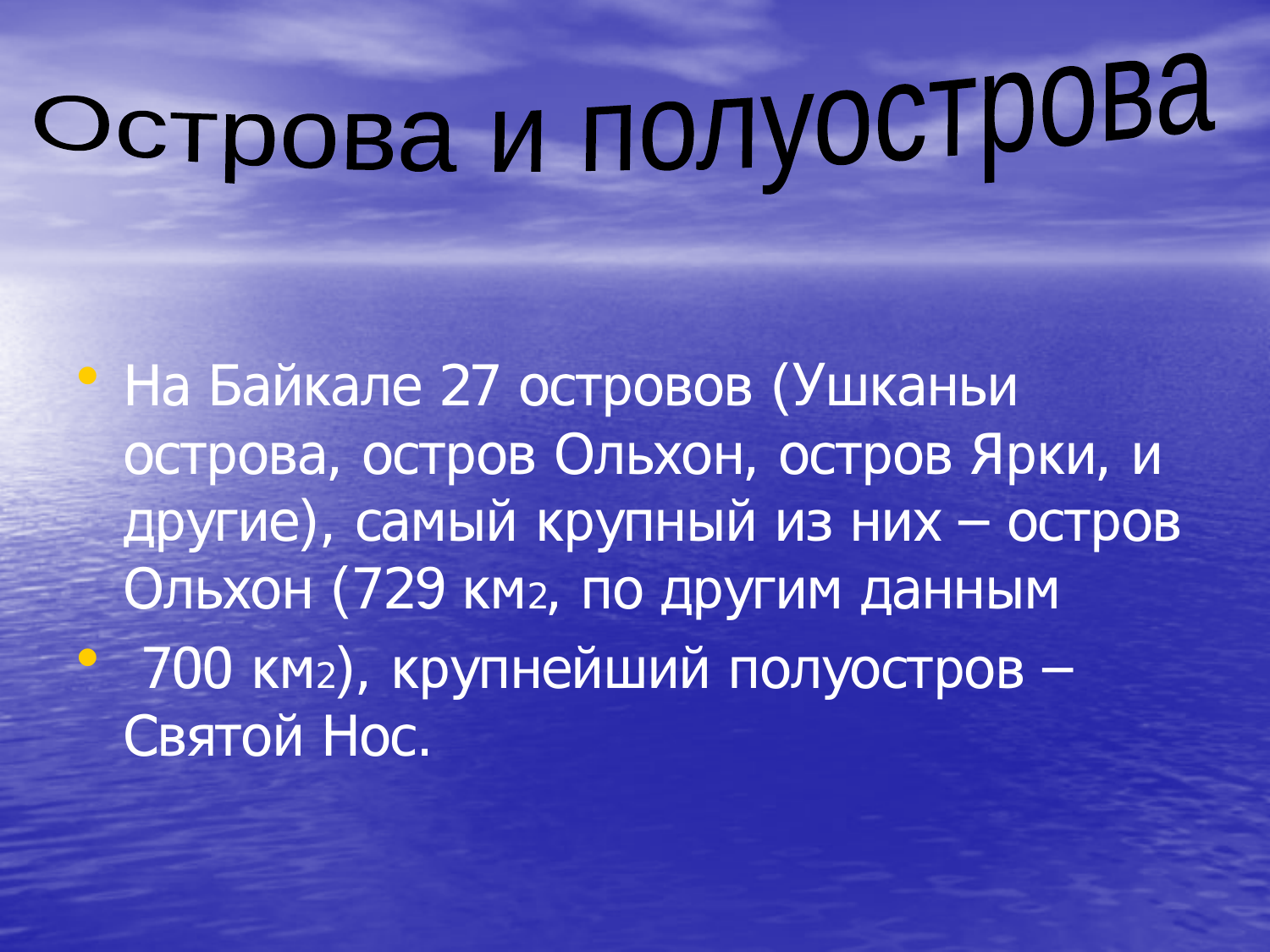

Острова и полуострова
#

На Байкале 27 островов (Ушканьи острова, остров Ольхон, остров Ярки, и другие), самый крупный из них – остров Ольхон (729 км2, по другим данным
 700 км2), крупнейший полуостров – Святой Нос.